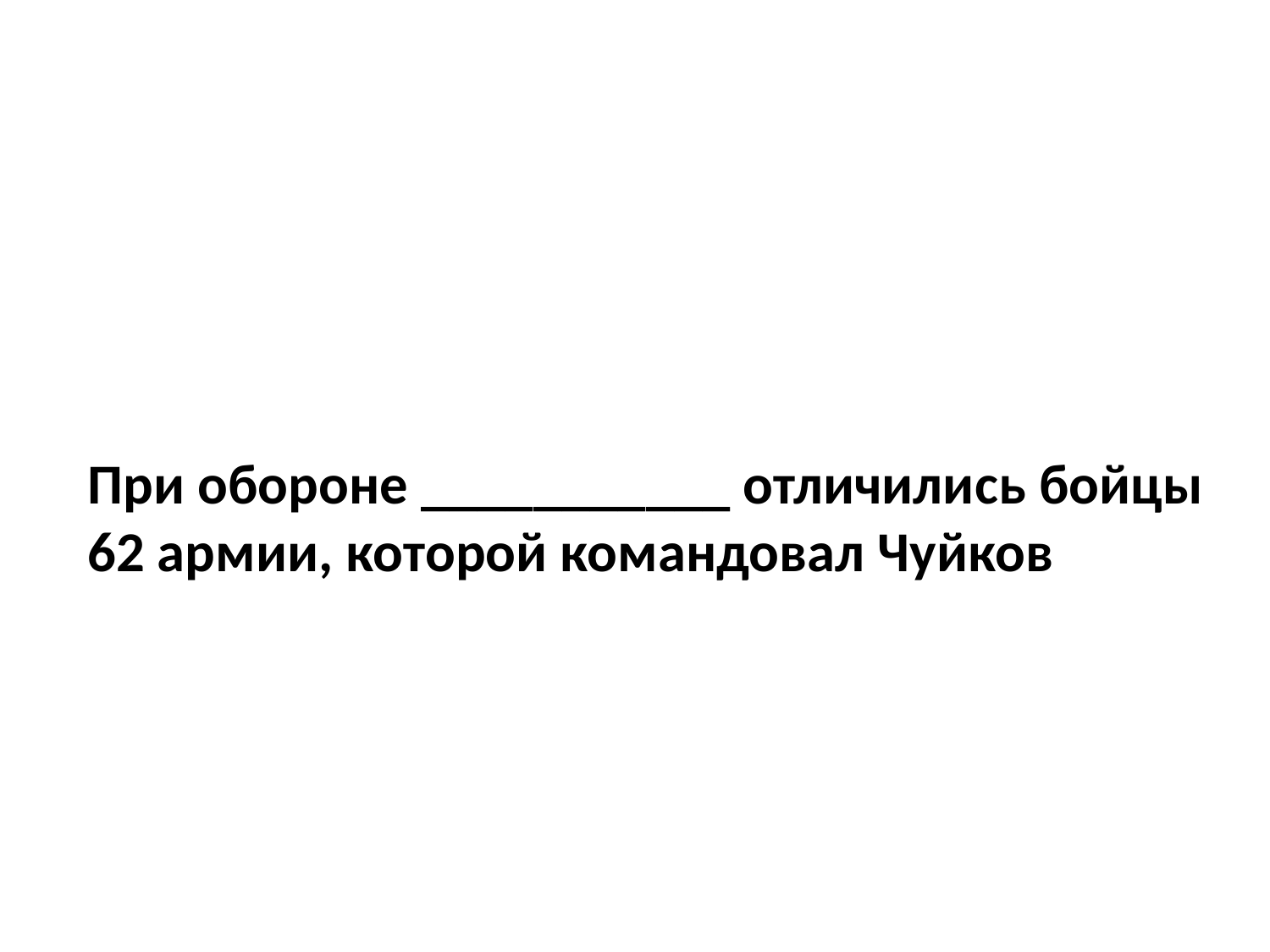

# При обороне ___________ отличились бойцы 62 армии, которой командовал Чуйков